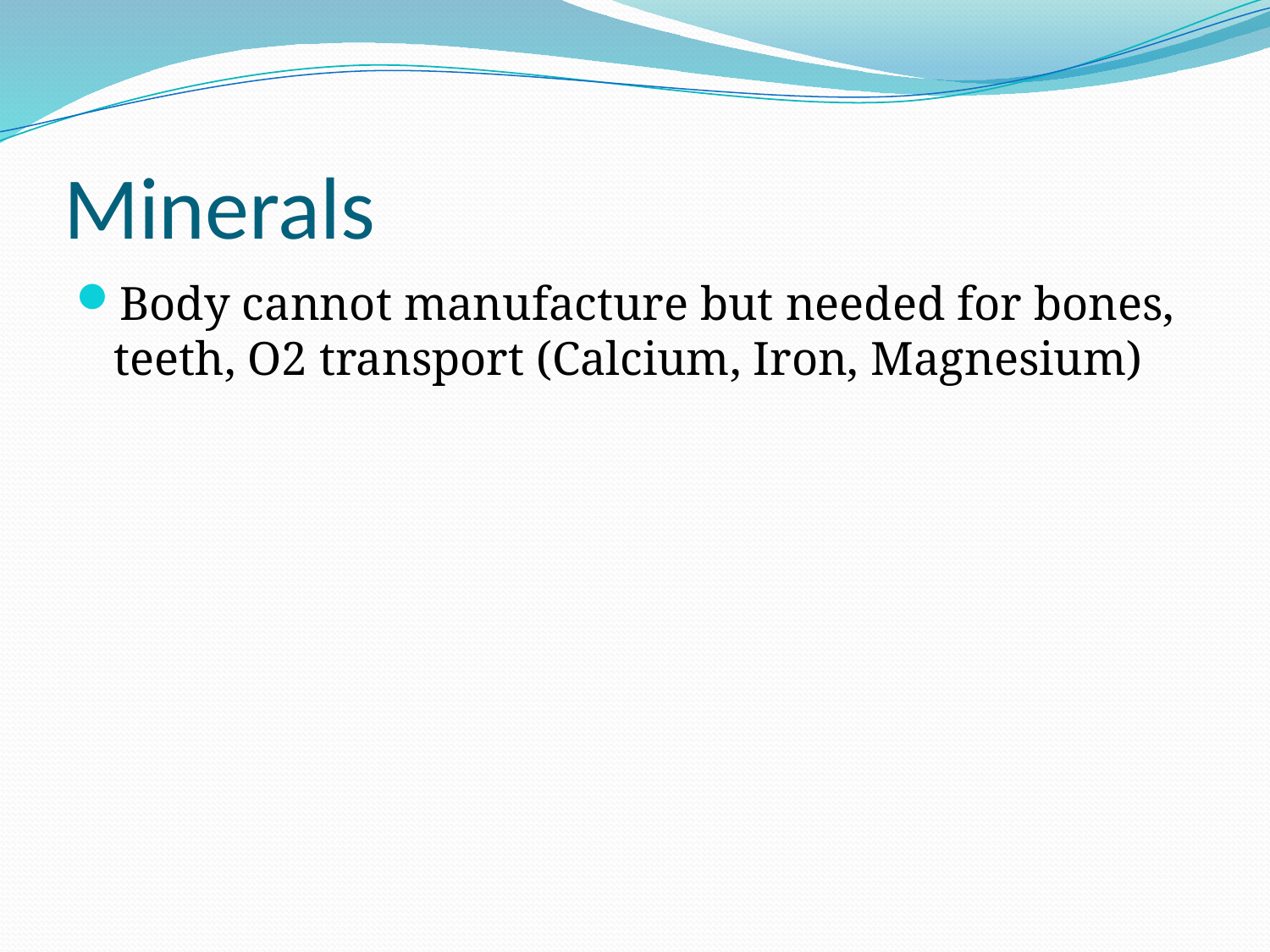

# Minerals
Body cannot manufacture but needed for bones, teeth, O2 transport (Calcium, Iron, Magnesium)